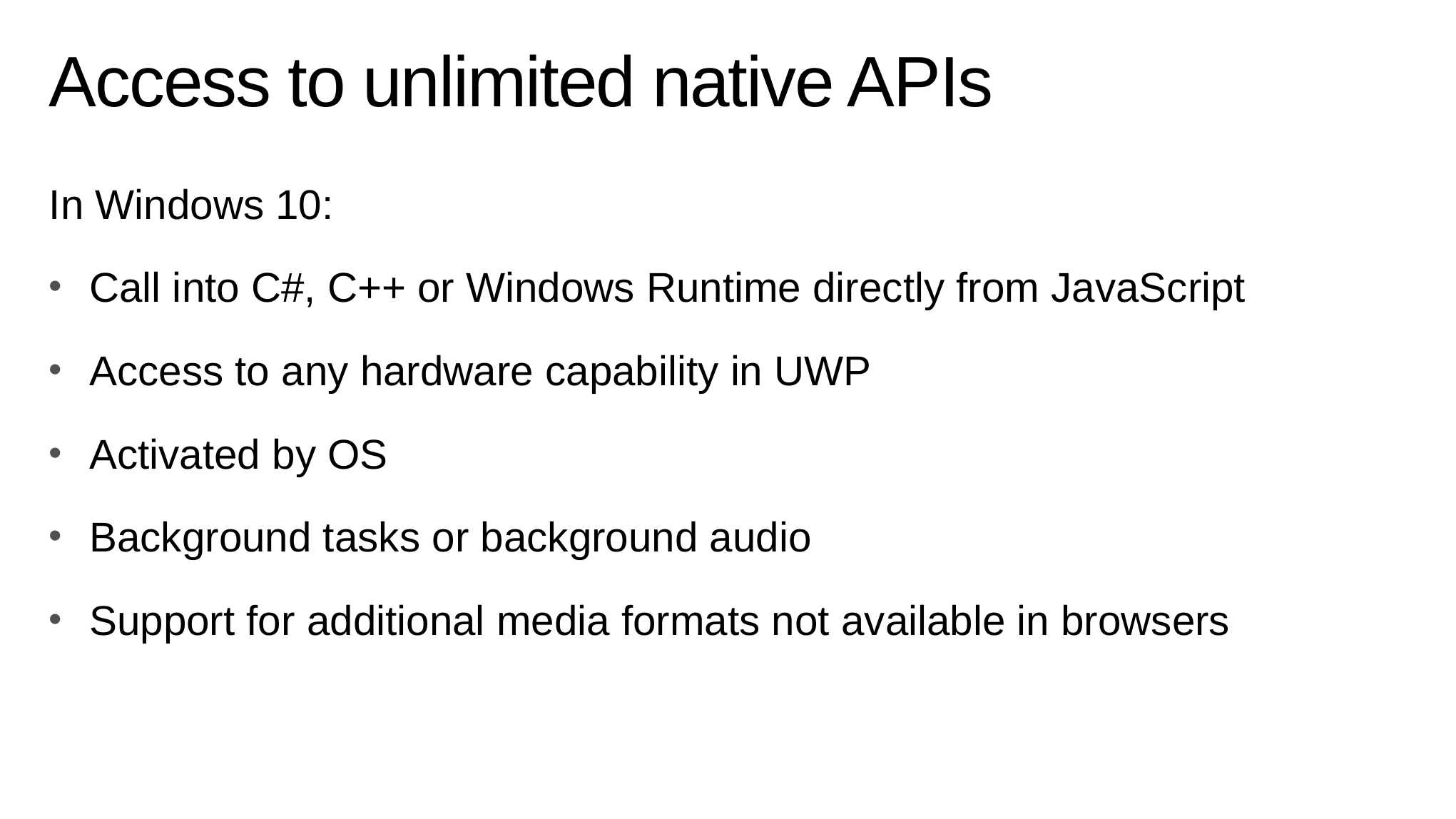

# Access to unlimited native APIs
In Windows 10:
Call into C#, C++ or Windows Runtime directly from JavaScript
Access to any hardware capability in UWP
Activated by OS
Background tasks or background audio
Support for additional media formats not available in browsers